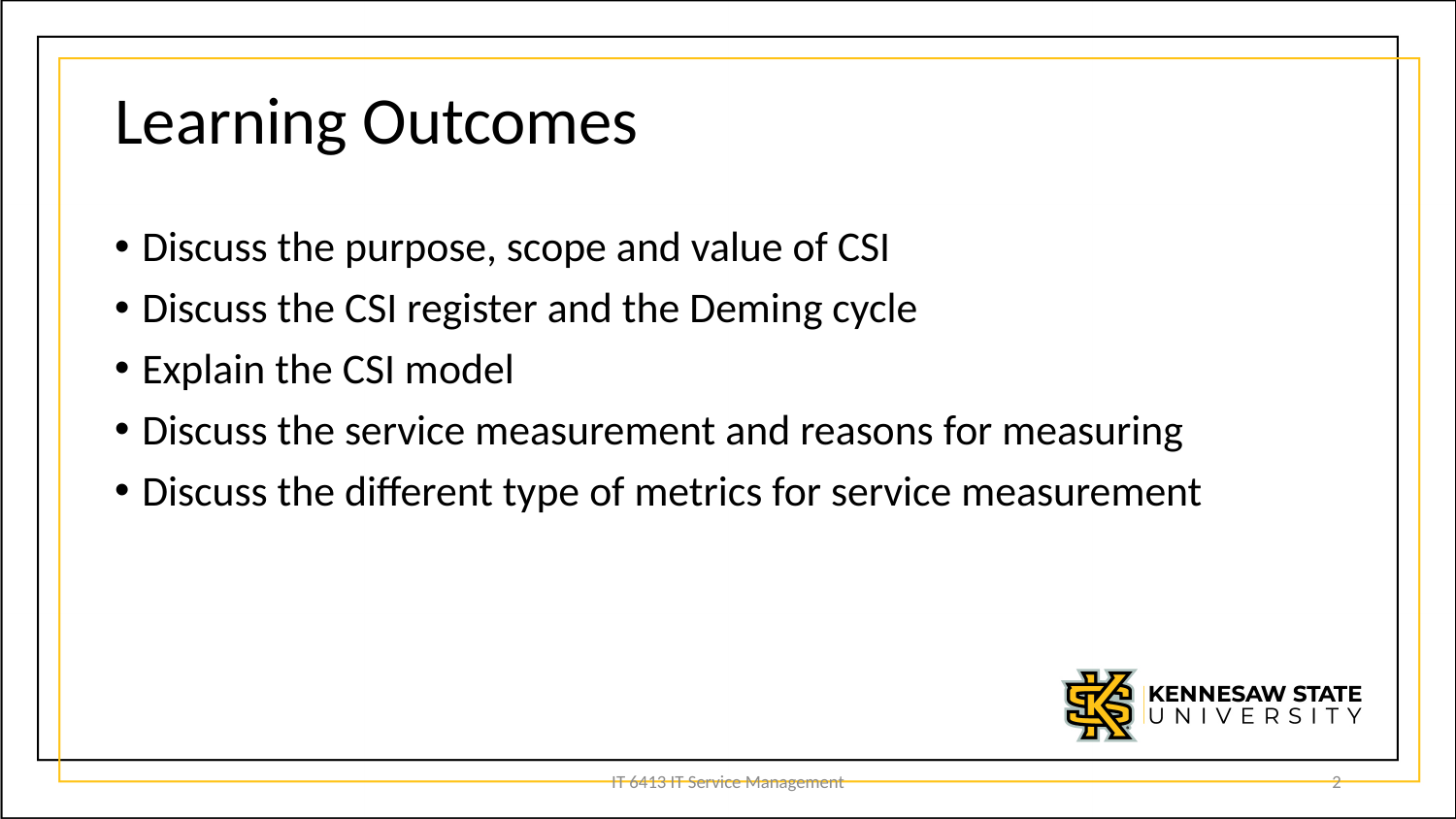

# Learning Outcomes
Discuss the purpose, scope and value of CSI
Discuss the CSI register and the Deming cycle
Explain the CSI model
Discuss the service measurement and reasons for measuring
Discuss the different type of metrics for service measurement
IT 6413 IT Service Management
2